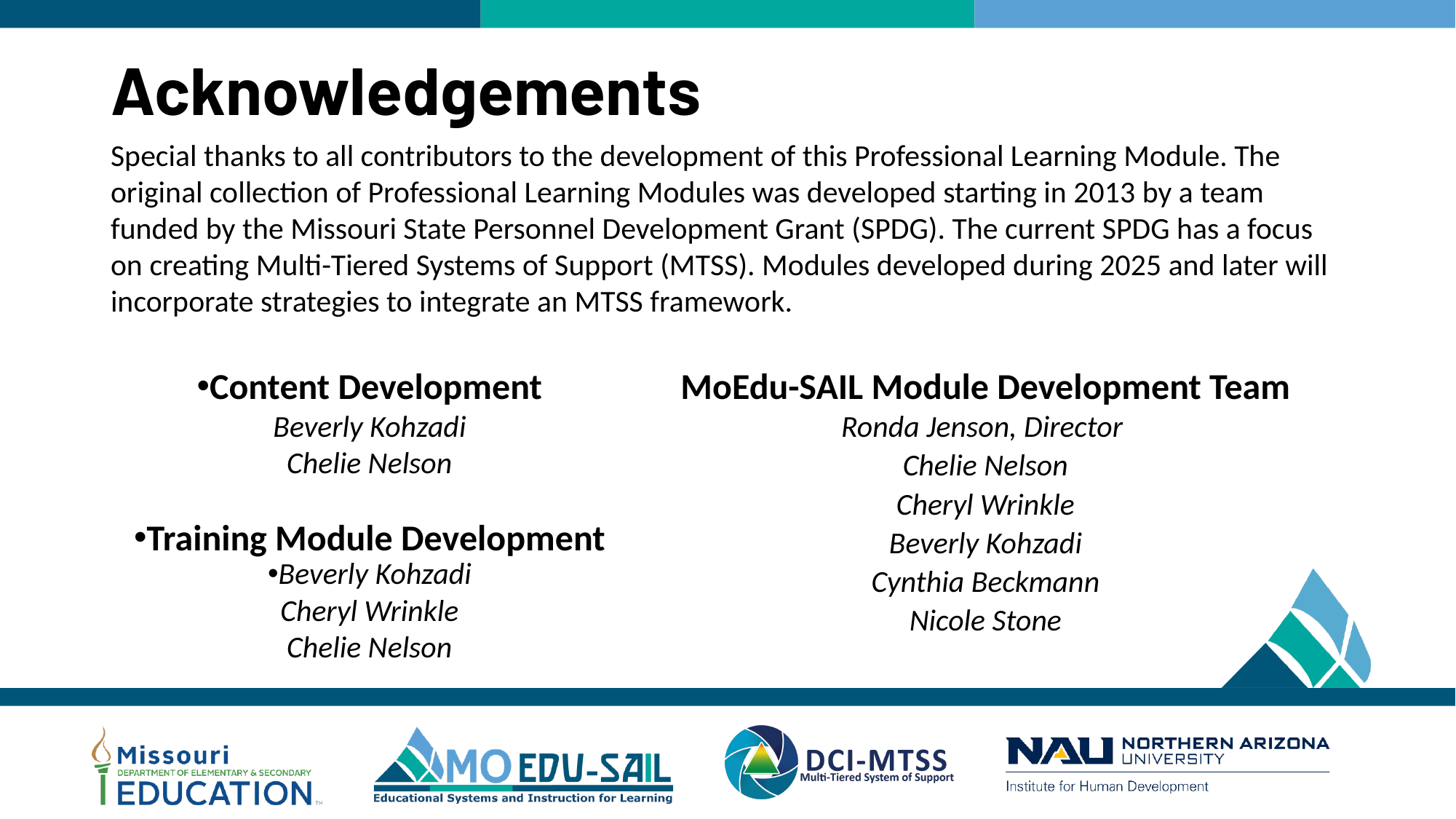

Acknowledgements
Special thanks to all contributors to the development of this Professional Learning Module. The original collection of Professional Learning Modules was developed starting in 2013 by a team funded by the Missouri State Personnel Development Grant (SPDG). The current SPDG has a focus on creating Multi-Tiered Systems of Support (MTSS). Modules developed during 2025 and later will incorporate strategies to integrate an MTSS framework.
Content Development
Beverly Kohzadi
Chelie Nelson

Training Module Development
Beverly Kohzadi
Cheryl Wrinkle
Chelie Nelson
MoEdu-SAIL Module Development Team
Ronda Jenson, Director
Chelie Nelson
Cheryl Wrinkle
Beverly Kohzadi
Cynthia Beckmann
Nicole Stone